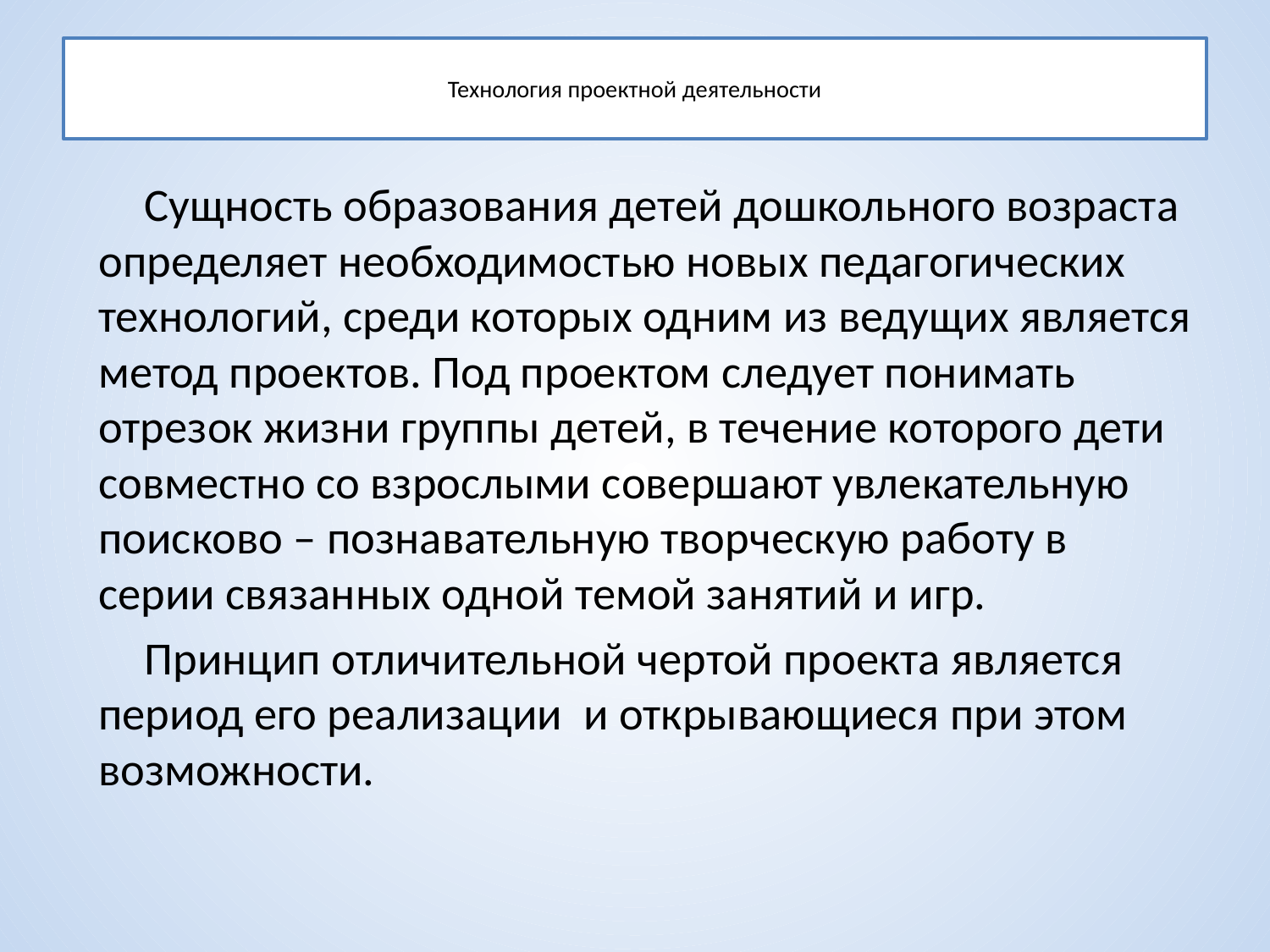

# Технология проектной деятельности
Сущность образования детей дошкольного возраста определяет необходимостью новых педагогических технологий, среди которых одним из ведущих является метод проектов. Под проектом следует понимать отрезок жизни группы детей, в течение которого дети совместно со взрослыми совершают увлекательную поисково – познавательную творческую работу в серии связанных одной темой занятий и игр.
Принцип отличительной чертой проекта является период его реализации  и открывающиеся при этом возможности.